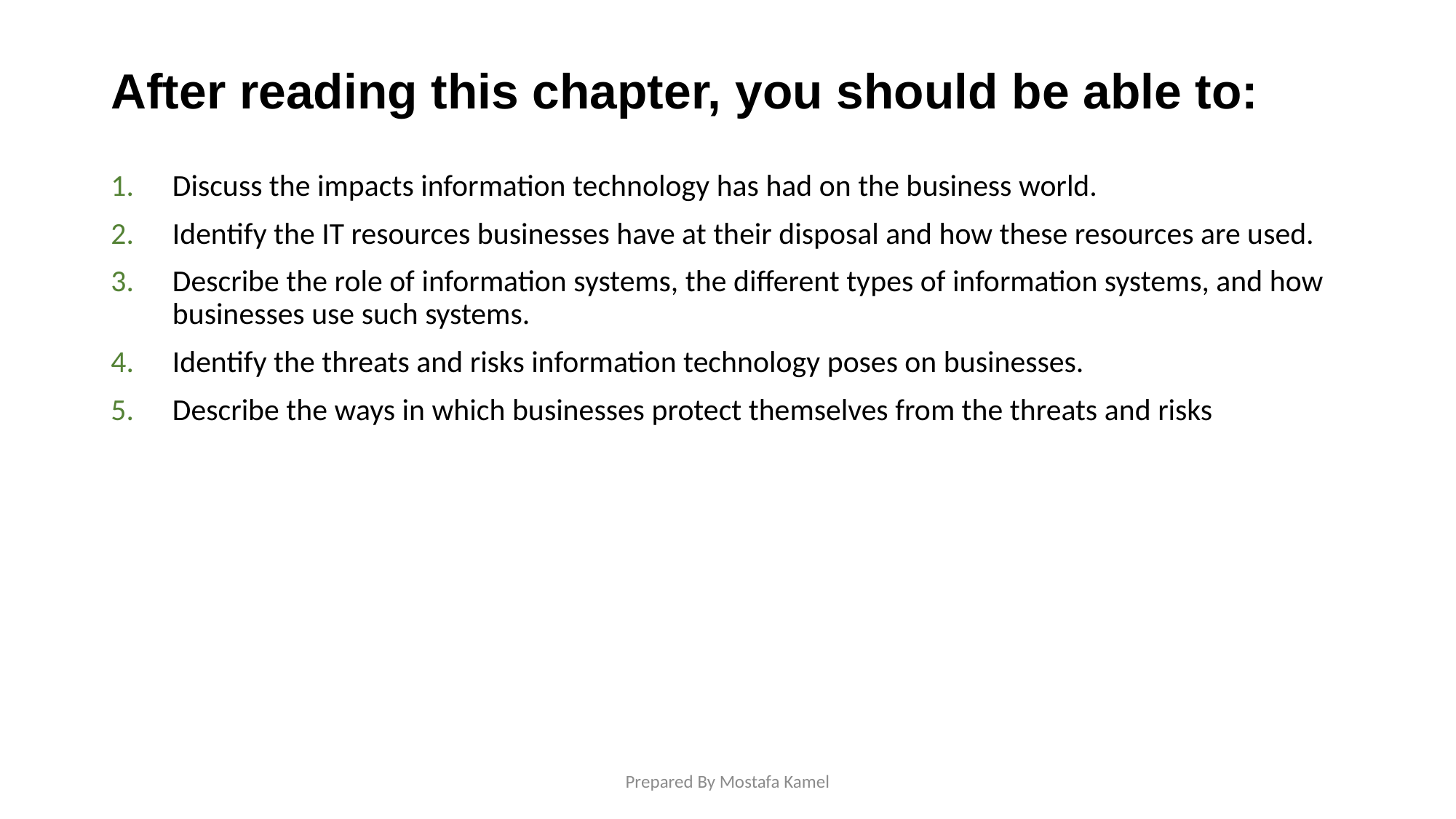

# After reading this chapter, you should be able to:
Discuss the impacts information technology has had on the business world.
Identify the IT resources businesses have at their disposal and how these resources are used.
Describe the role of information systems, the different types of information systems, and how businesses use such systems.
Identify the threats and risks information technology poses on businesses.
Describe the ways in which businesses protect themselves from the threats and risks

Prepared By Mostafa Kamel